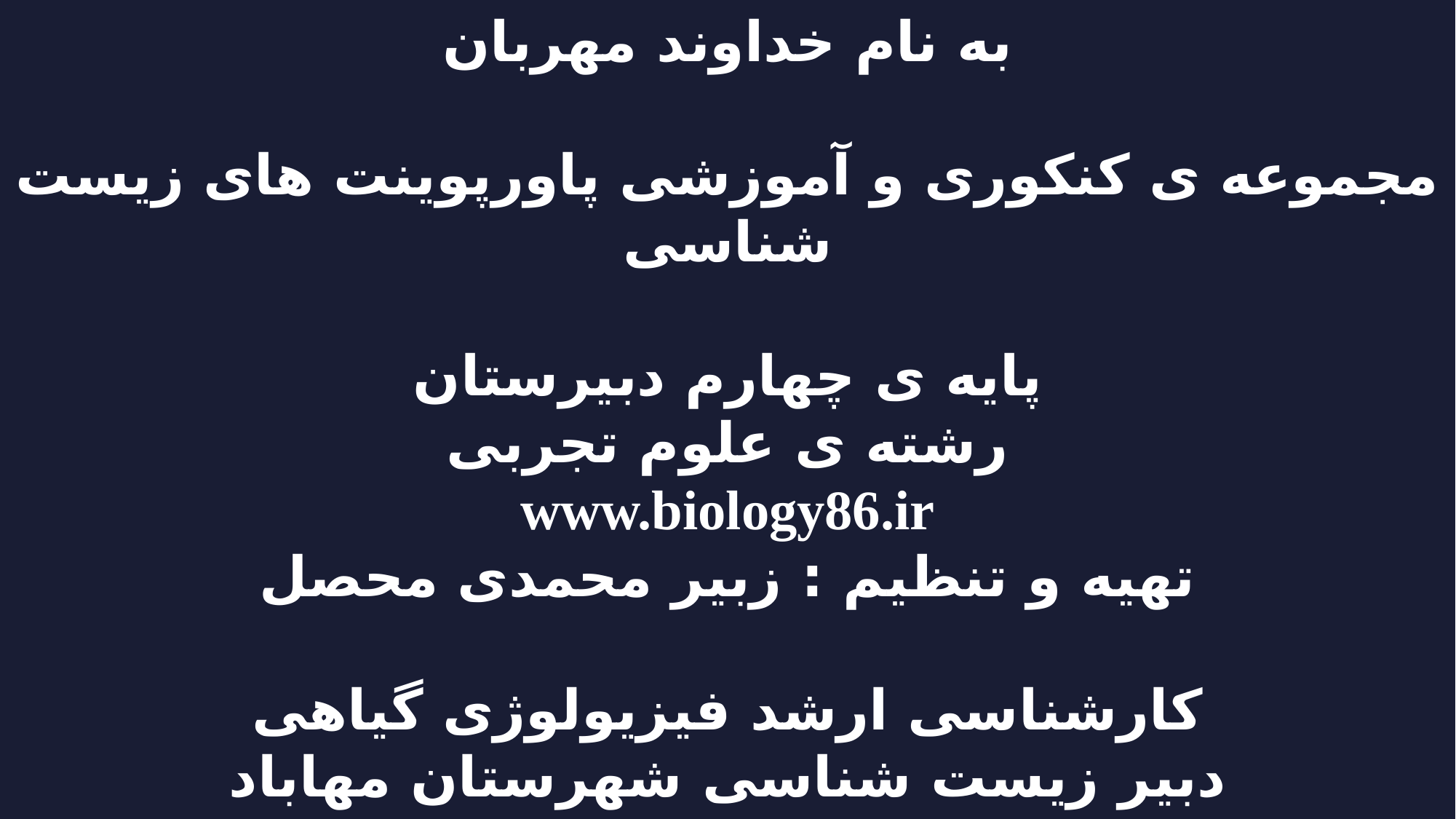

# به نام خداوند مهربان مجموعه ی کنکوری و آموزشی پاورپوینت های زیست شناسی پایه ی چهارم دبیرستان رشته ی علوم تجربی www.biology86.ir تهیه و تنظیم : زبیر محمدی محصل کارشناسی ارشد فیزیولوژی گیاهی دبیر زیست شناسی شهرستان مهاباد
www.biology86.ir